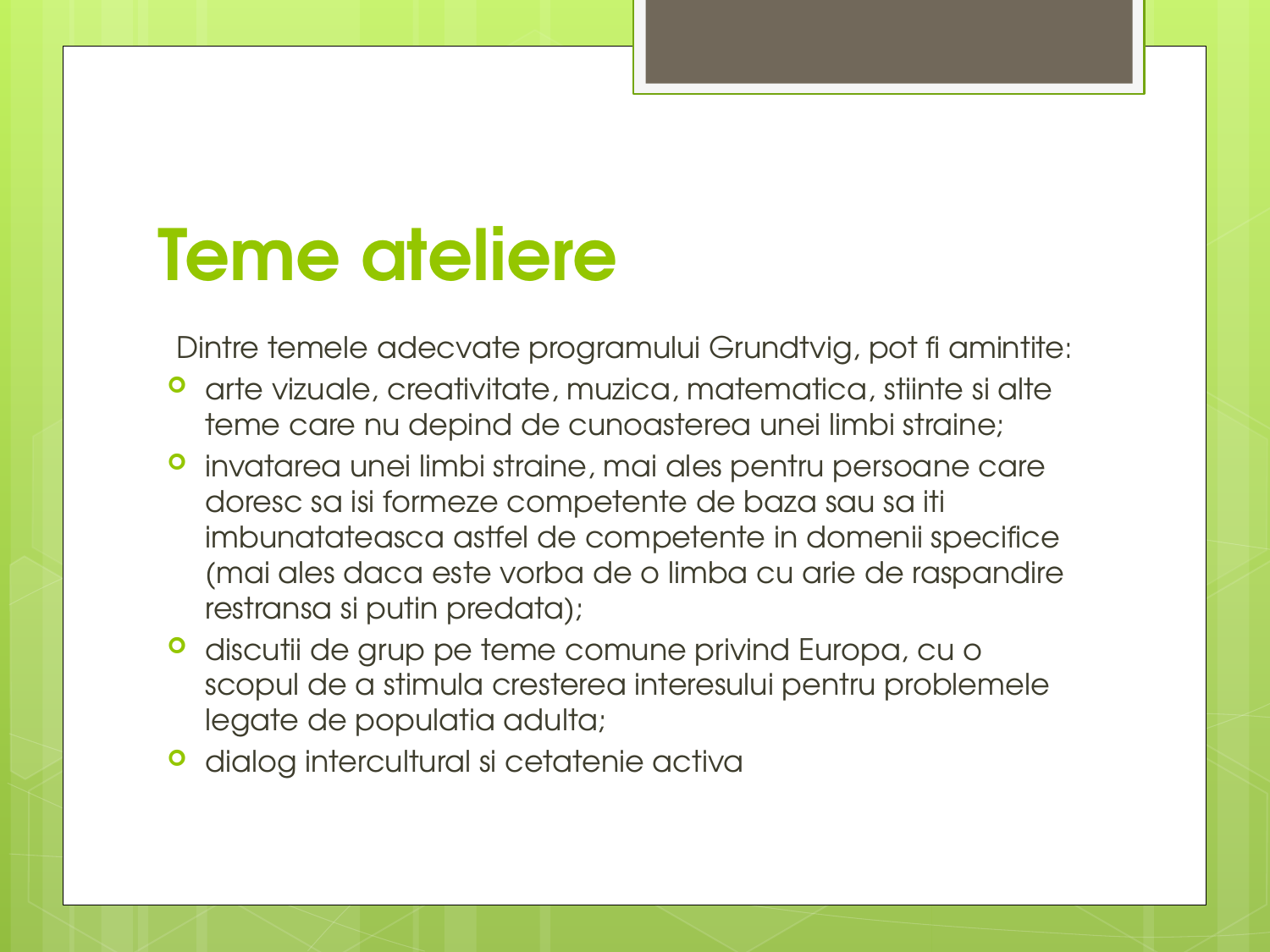

# Teme ateliere
Dintre temele adecvate programului Grundtvig, pot fi amintite:
arte vizuale, creativitate, muzica, matematica, stiinte si alte teme care nu depind de cunoasterea unei limbi straine;
invatarea unei limbi straine, mai ales pentru persoane care doresc sa isi formeze competente de baza sau sa iti imbunatateasca astfel de competente in domenii specifice (mai ales daca este vorba de o limba cu arie de raspandire restransa si putin predata);
discutii de grup pe teme comune privind Europa, cu o scopul de a stimula cresterea interesului pentru problemele legate de populatia adulta;
dialog intercultural si cetatenie activa